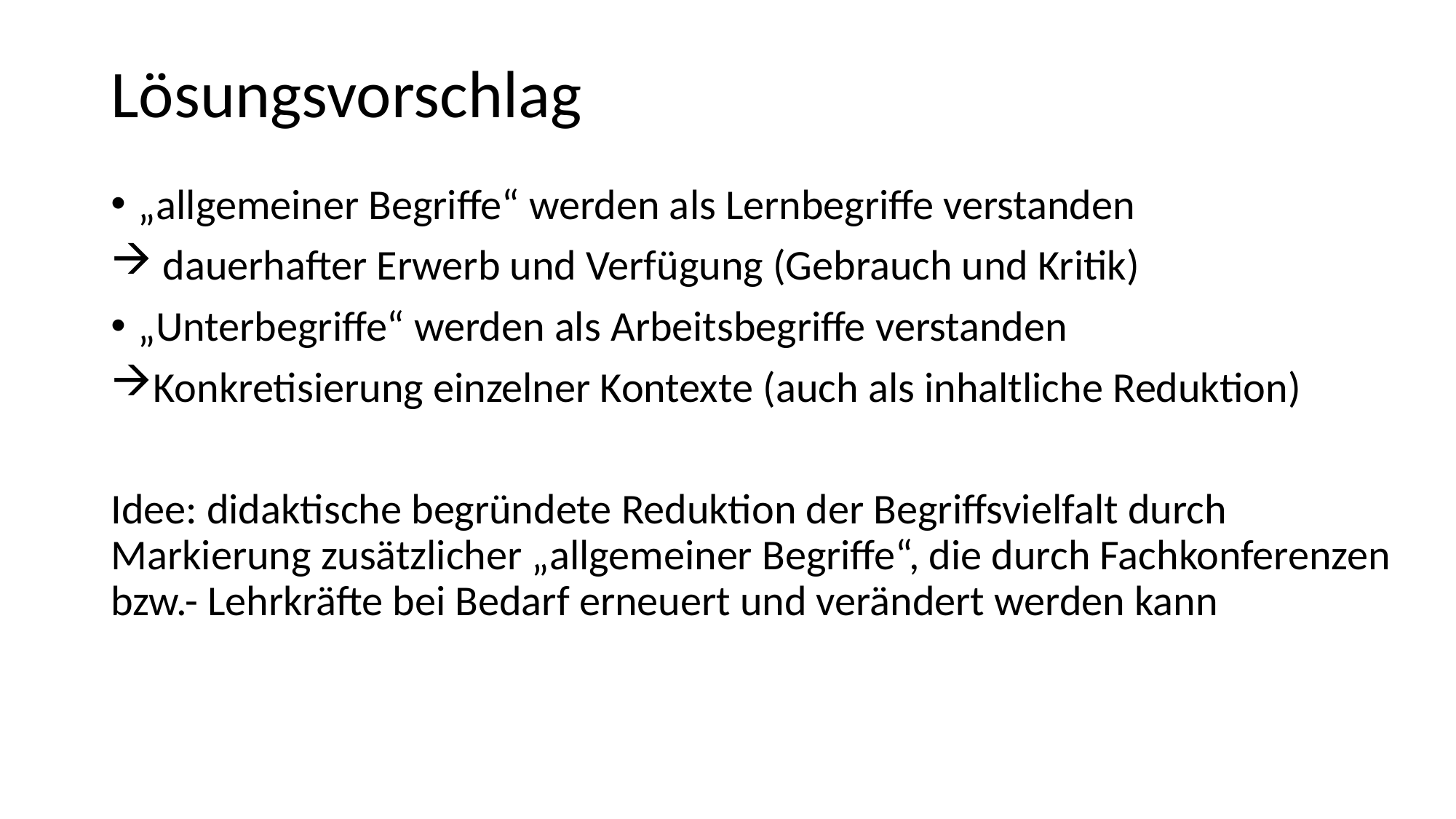

# Lösungsvorschlag
„allgemeiner Begriffe“ werden als Lernbegriffe verstanden
 dauerhafter Erwerb und Verfügung (Gebrauch und Kritik)
„Unterbegriffe“ werden als Arbeitsbegriffe verstanden
Konkretisierung einzelner Kontexte (auch als inhaltliche Reduktion)

Idee: didaktische begründete Reduktion der Begriffsvielfalt durch Markierung zusätzlicher „allgemeiner Begriffe“, die durch Fachkonferenzen bzw.- Lehrkräfte bei Bedarf erneuert und verändert werden kann